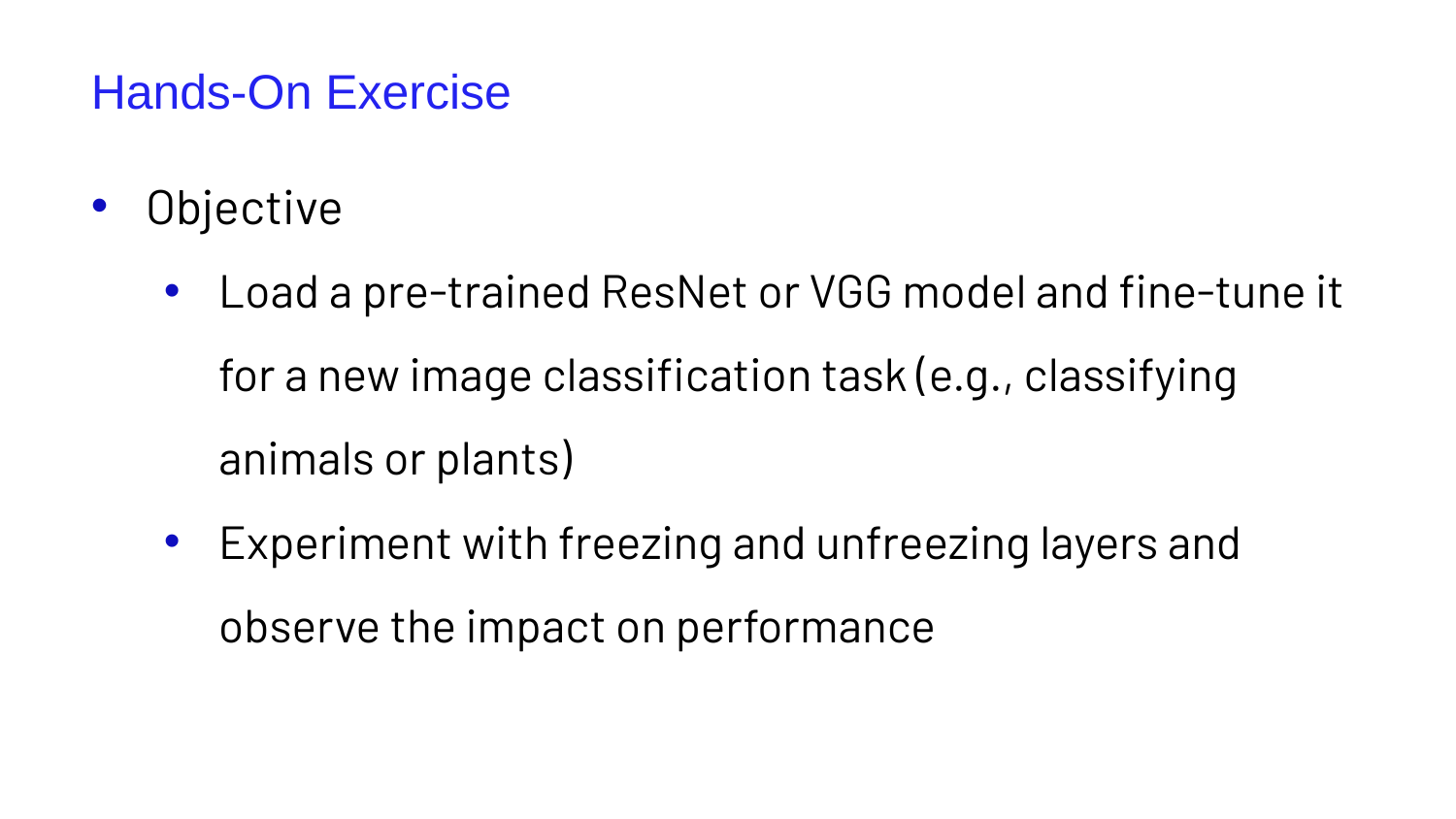

Hands-On Exercise
Objective
Load a pre-trained ResNet or VGG model and fine-tune it for a new image classification task (e.g., classifying animals or plants)
Experiment with freezing and unfreezing layers and observe the impact on performance